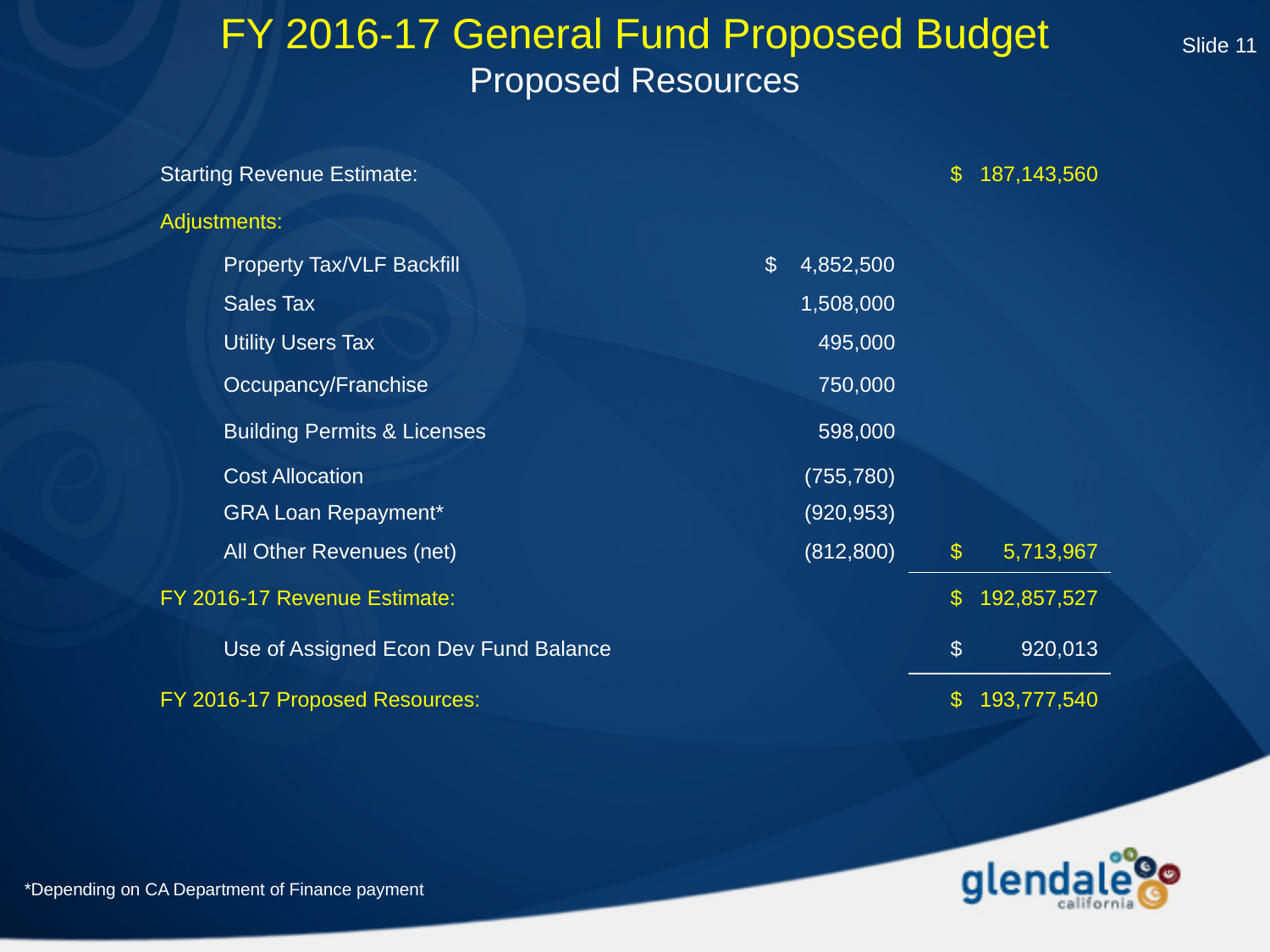

Slide 11
FY 2016-17 General Fund Proposed Budget
Proposed Resources
| Starting Revenue Estimate: |  | $ 187,143,560 |
| --- | --- | --- |
| Adjustments: |  |  |
| Property Tax/VLF Backfill | $ 4,852,500 |  |
| Sales Tax | 1,508,000 |  |
| Utility Users Tax | 495,000 |  |
| Occupancy/Franchise | 750,000 |  |
| Building Permits & Licenses | 598,000 |  |
| Cost Allocation | (755,780) |  |
| GRA Loan Repayment\* | (920,953) |  |
| All Other Revenues (net) | (812,800) | $ 5,713,967 |
| FY 2016-17 Revenue Estimate: |  | $ 192,857,527 |
| Use of Assigned Econ Dev Fund Balance |  | $ 920,013 |
| FY 2016-17 Proposed Resources: |  | $ 193,777,540 |
*Depending on CA Department of Finance payment